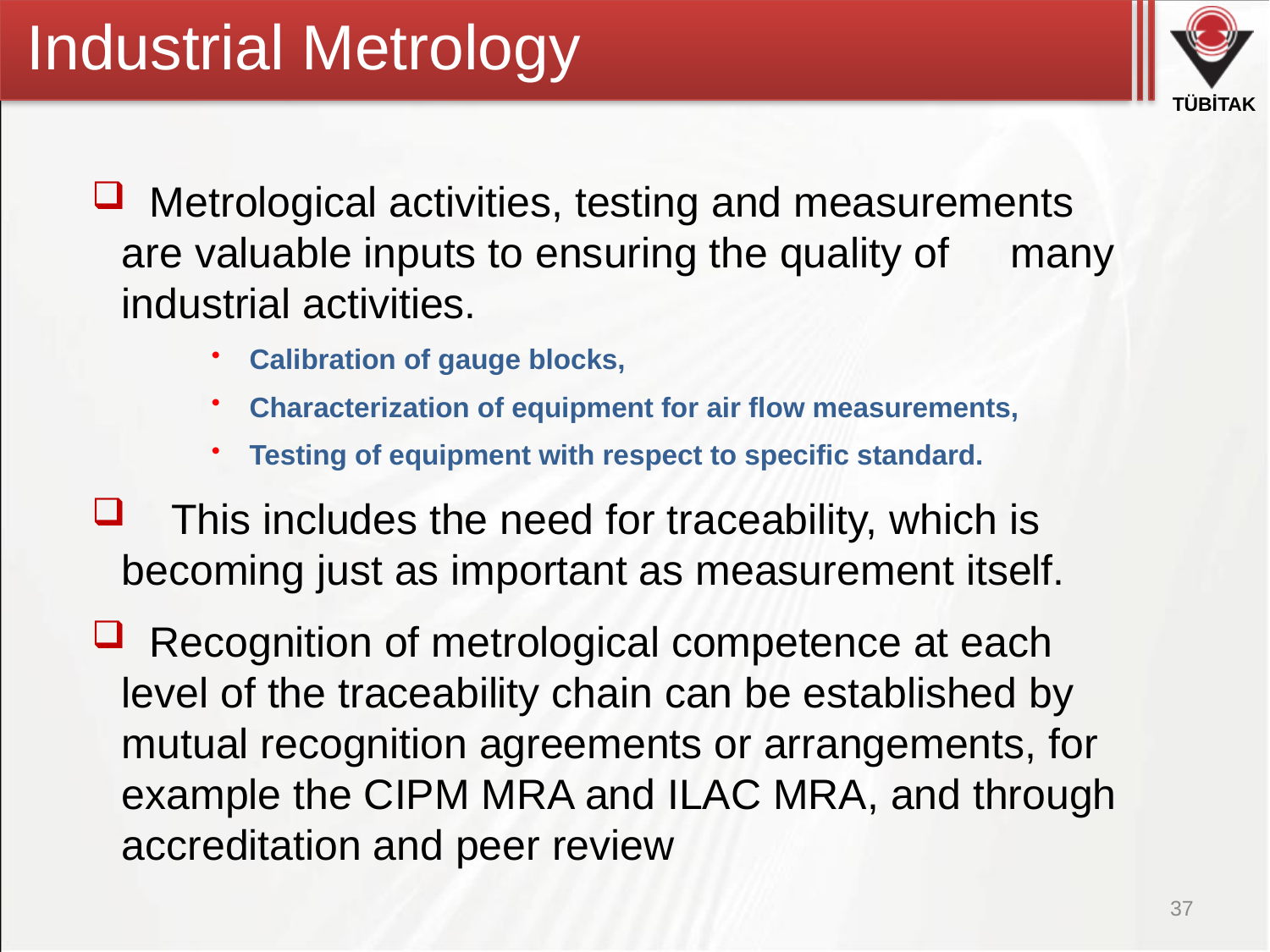

Industrial Metrology
  Metrological activities, testing and measurements 	are valuable inputs to ensuring the quality of 	many industrial activities.
 Calibration of gauge blocks,
 Characterization of equipment for air flow measurements,
 Testing of equipment with respect to specific standard.
 	This includes the need for traceability, which is  	becoming just as important as measurement itself.
  Recognition of metrological competence at each 	level of the traceability chain can be established by 	mutual recognition agreements or arrangements, for 	example the CIPM MRA and ILAC MRA, and through 	accreditation and peer review
37